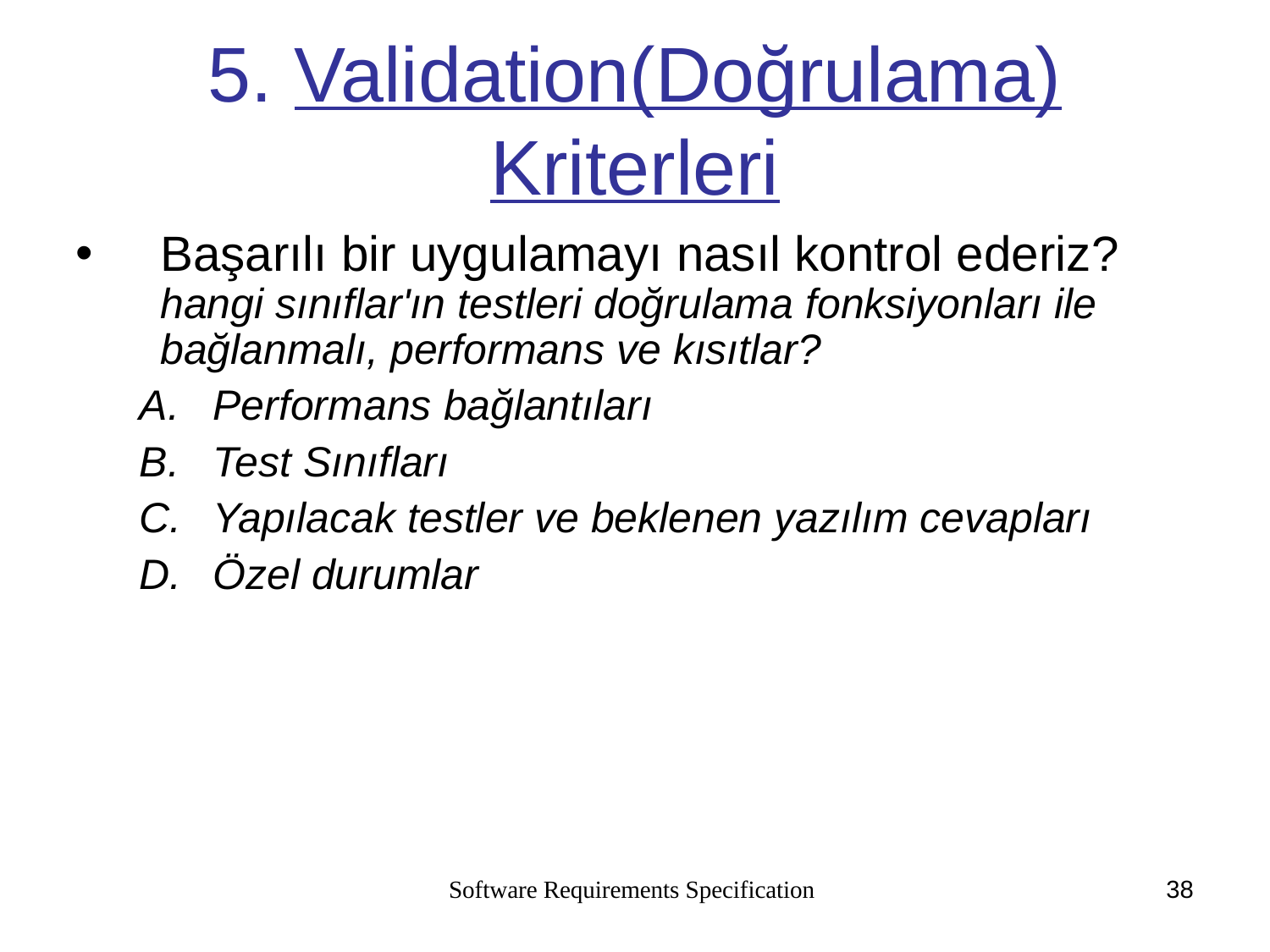

# 5. Validation(Doğrulama) Kriterleri
Başarılı bir uygulamayı nasıl kontrol ederiz? hangi sınıflar'ın testleri doğrulama fonksiyonları ile bağlanmalı, performans ve kısıtlar?
Performans bağlantıları
Test Sınıfları
Yapılacak testler ve beklenen yazılım cevapları
Özel durumlar
Software Requirements Specification
38